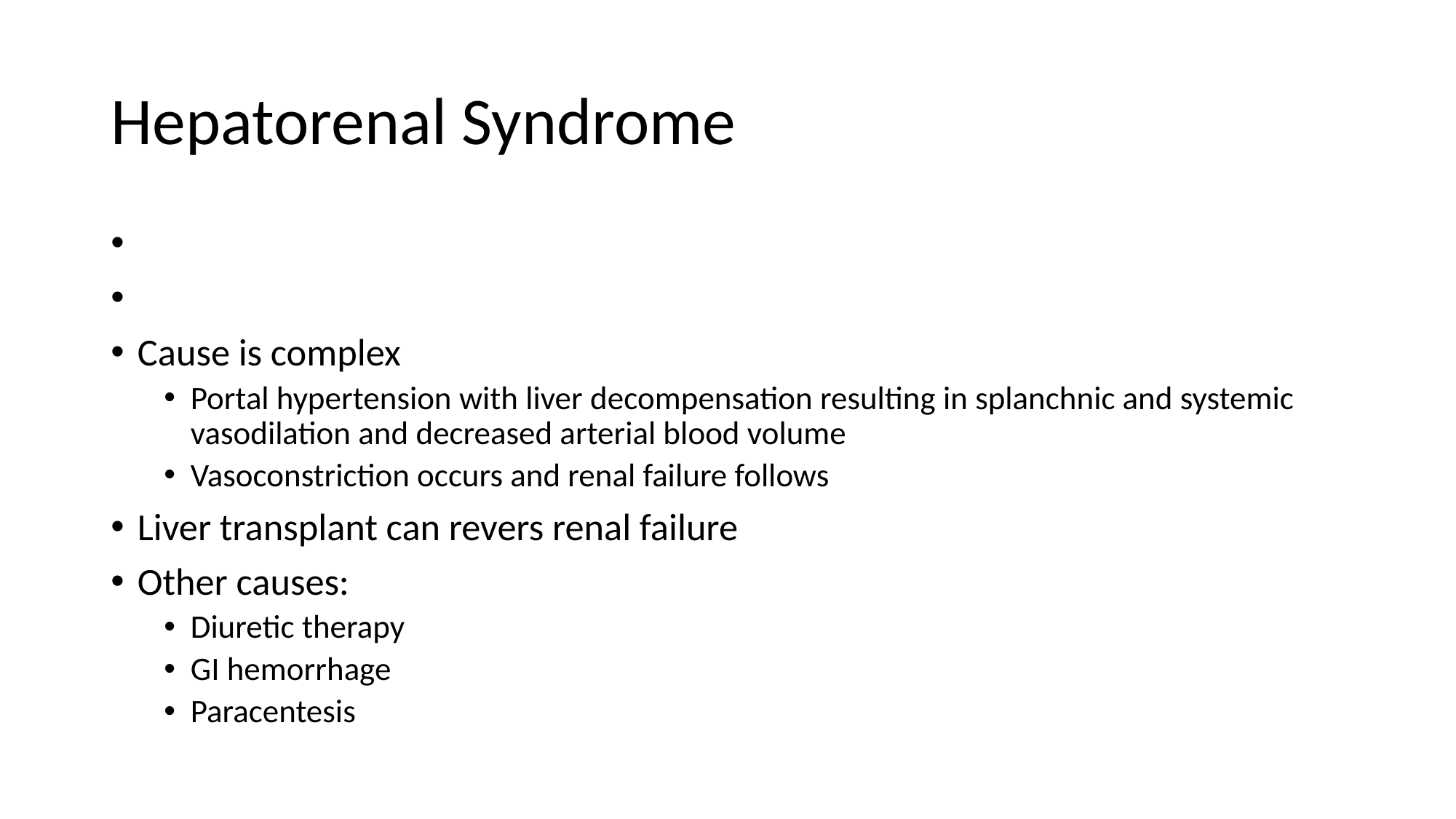

# Hepatorenal Syndrome

Cause is complex
Portal hypertension with liver decompensation resulting in splanchnic and systemic vasodilation and decreased arterial blood volume
Vasoconstriction occurs and renal failure follows
Liver transplant can revers renal failure
Other causes:
Diuretic therapy
GI hemorrhage
Paracentesis